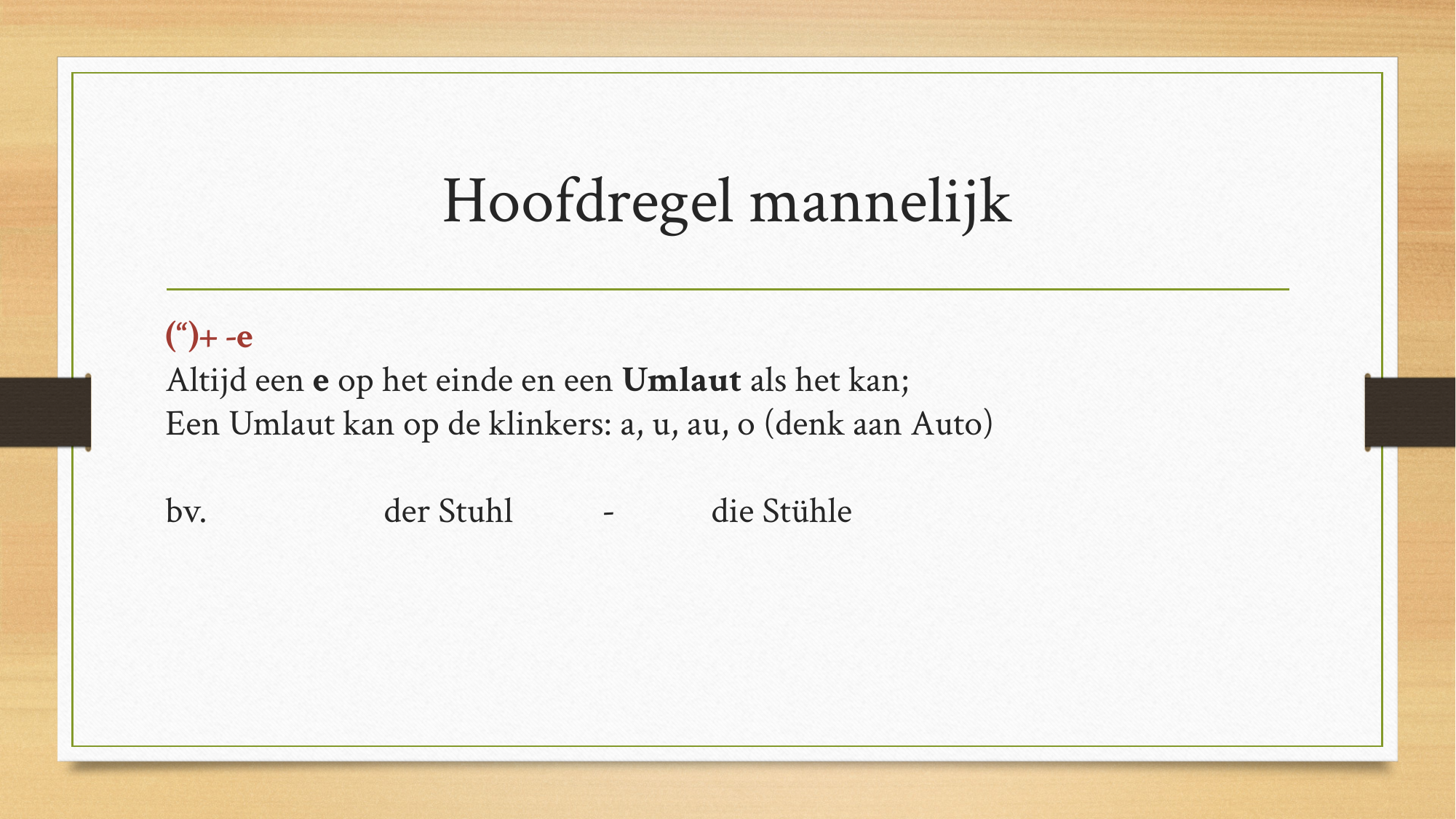

# Hoofdregel mannelijk
(“)+ -e
Altijd een e op het einde en een Umlaut als het kan;
Een Umlaut kan op de klinkers: a, u, au, o (denk aan Auto)
bv. 		der Stuhl	-	die Stühle